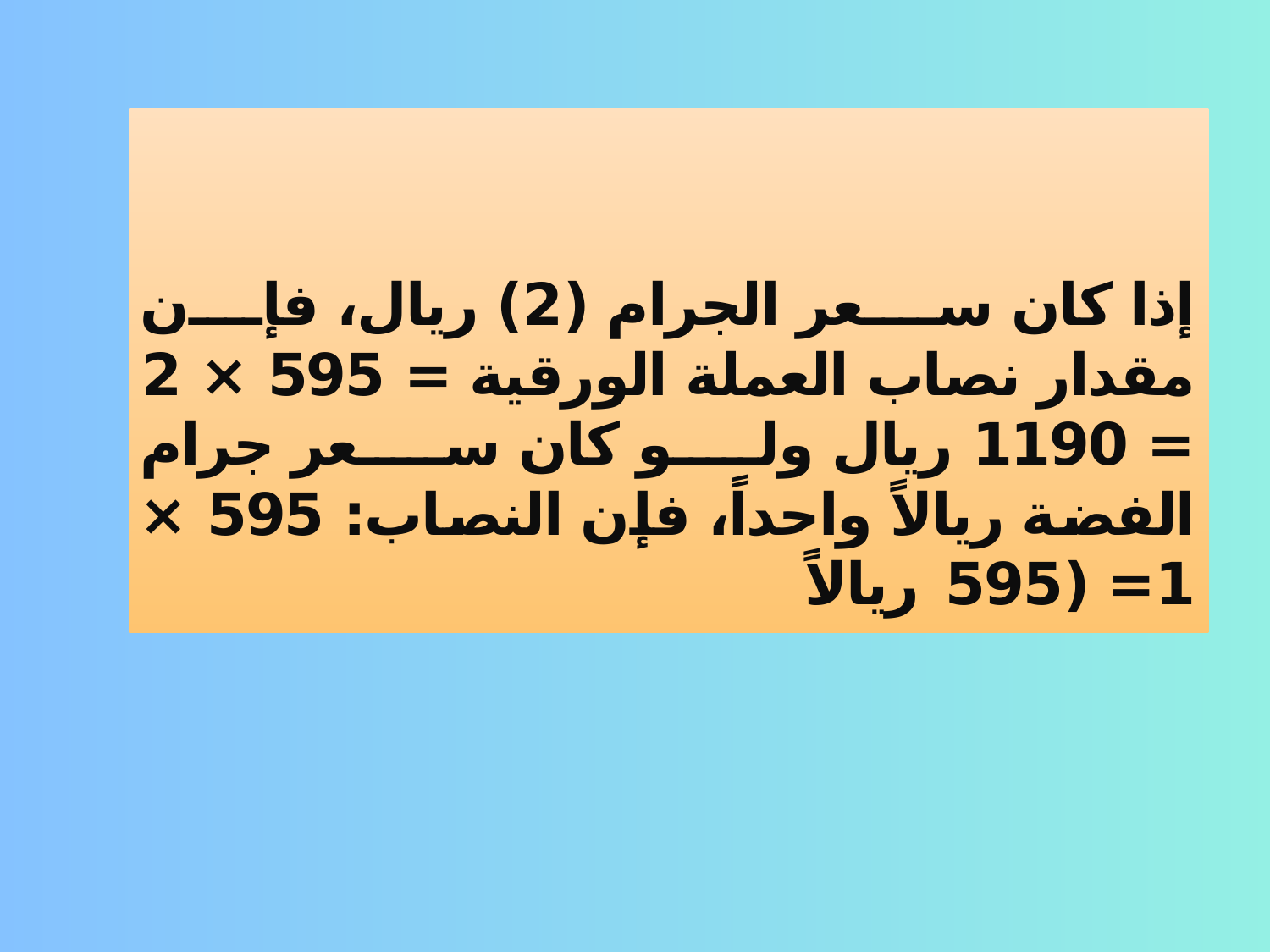

# إذا كان سعر الجرام (2) ريال، فإن مقدار نصاب العملة الورقية = 595 × 2 = 1190 ريال ولو كان سعر جرام الفضة ريالاً واحداً، فإن النصاب: 595 × 1= (595 ريالاً